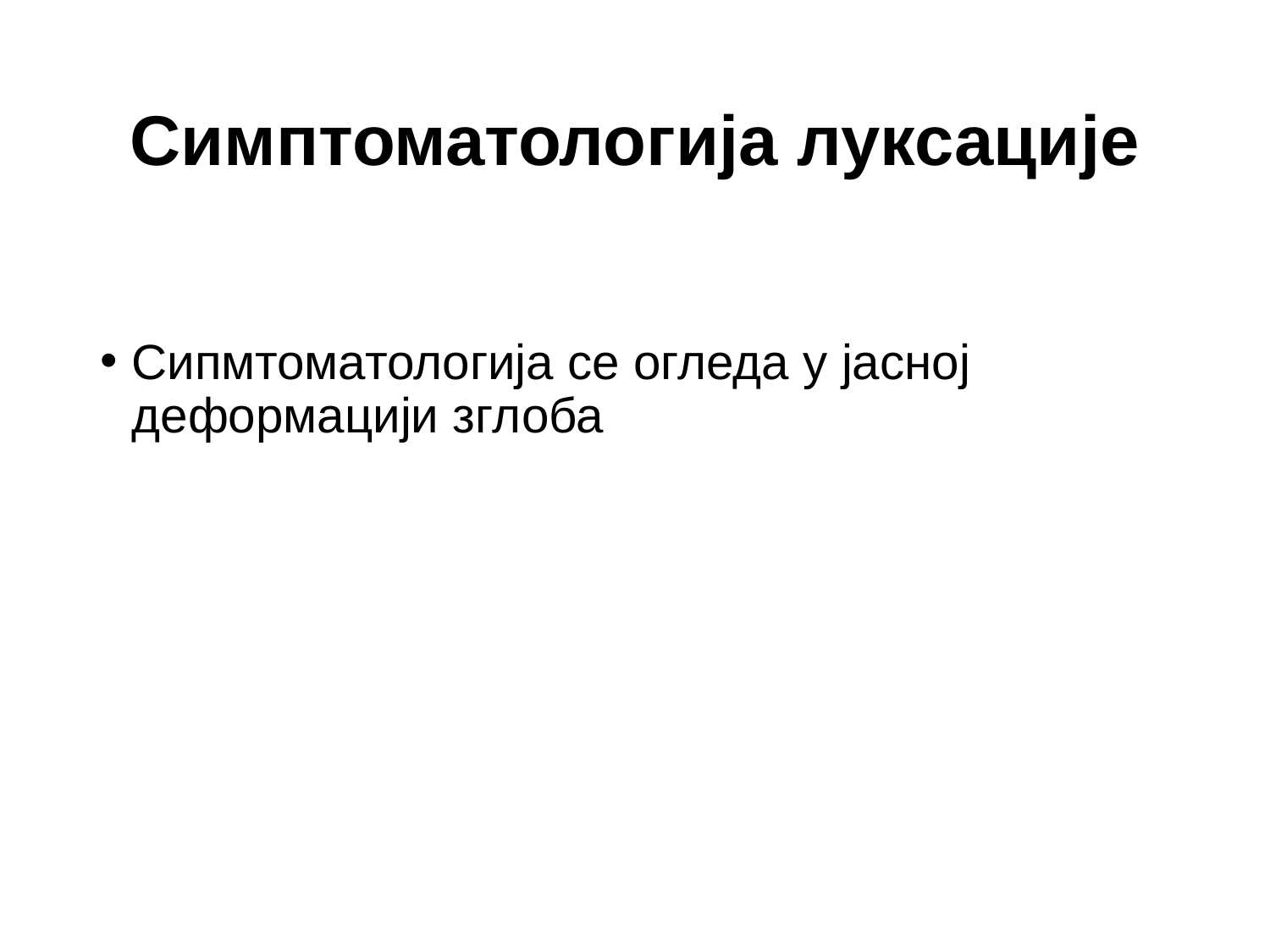

# Симптоматологија луксације

Сипмтоматологија се огледа у јасној деформацији зглоба